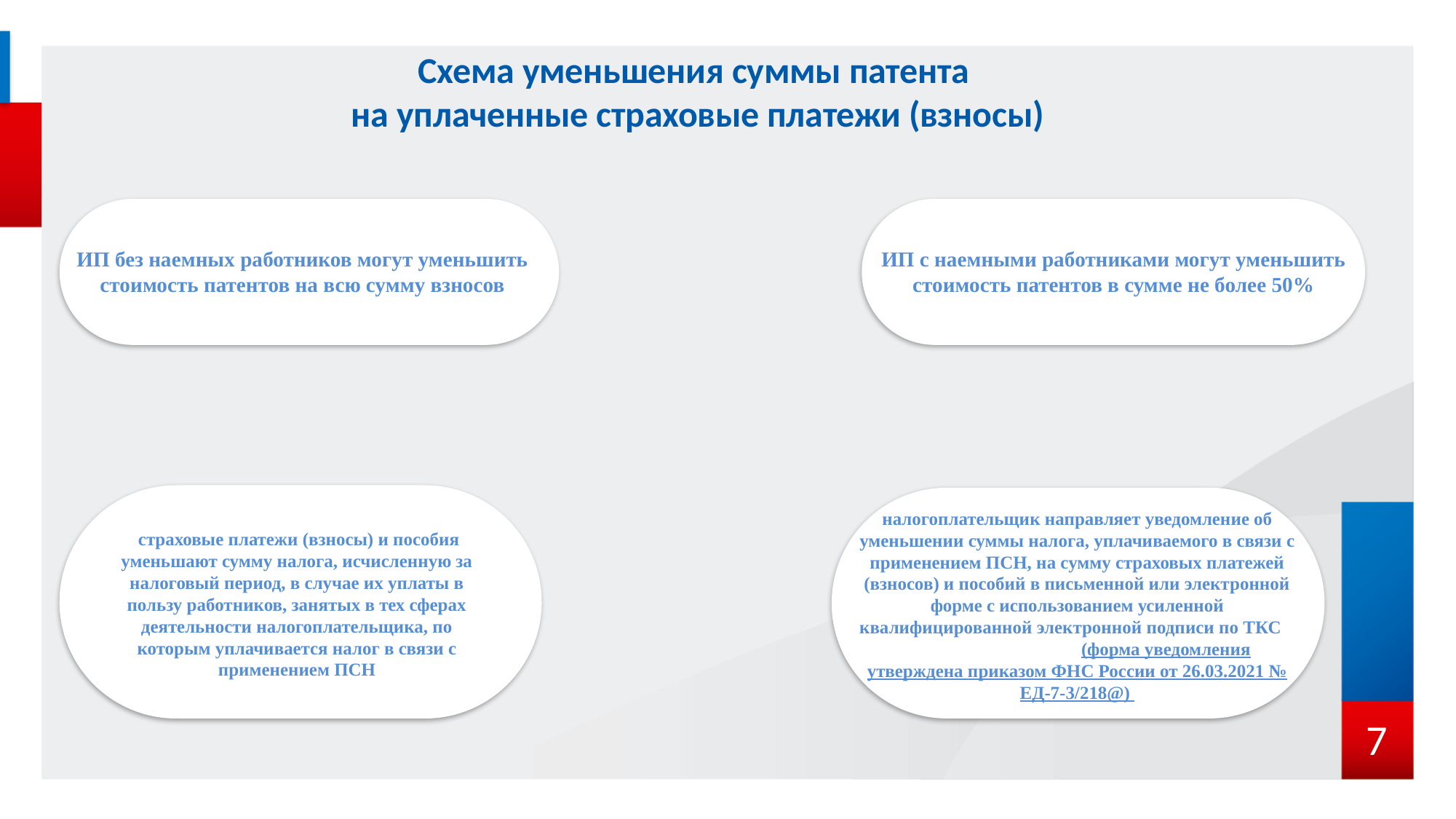

Схема уменьшения суммы патента
на уплаченные страховые платежи (взносы)

ИП без наемных работников могут уменьшить стоимость патентов на всю сумму взносов

ИП с наемными работниками могут уменьшить стоимость патентов в сумме не более 50%

 страховые платежи (взносы) и пособия уменьшают сумму налога, исчисленную за налоговый период, в случае их уплаты в пользу работников, занятых в тех сферах деятельности налогоплательщика, по которым уплачивается налог в связи с применением ПСН

налогоплательщик направляет уведомление об уменьшении суммы налога, уплачиваемого в связи с применением ПСН, на сумму страховых платежей (взносов) и пособий в письменной или электронной форме с использованием усиленной квалифицированной электронной подписи по ТКС                                           (форма уведомления утверждена приказом ФНС России от 26.03.2021 № ЕД-7-3/218@)

7